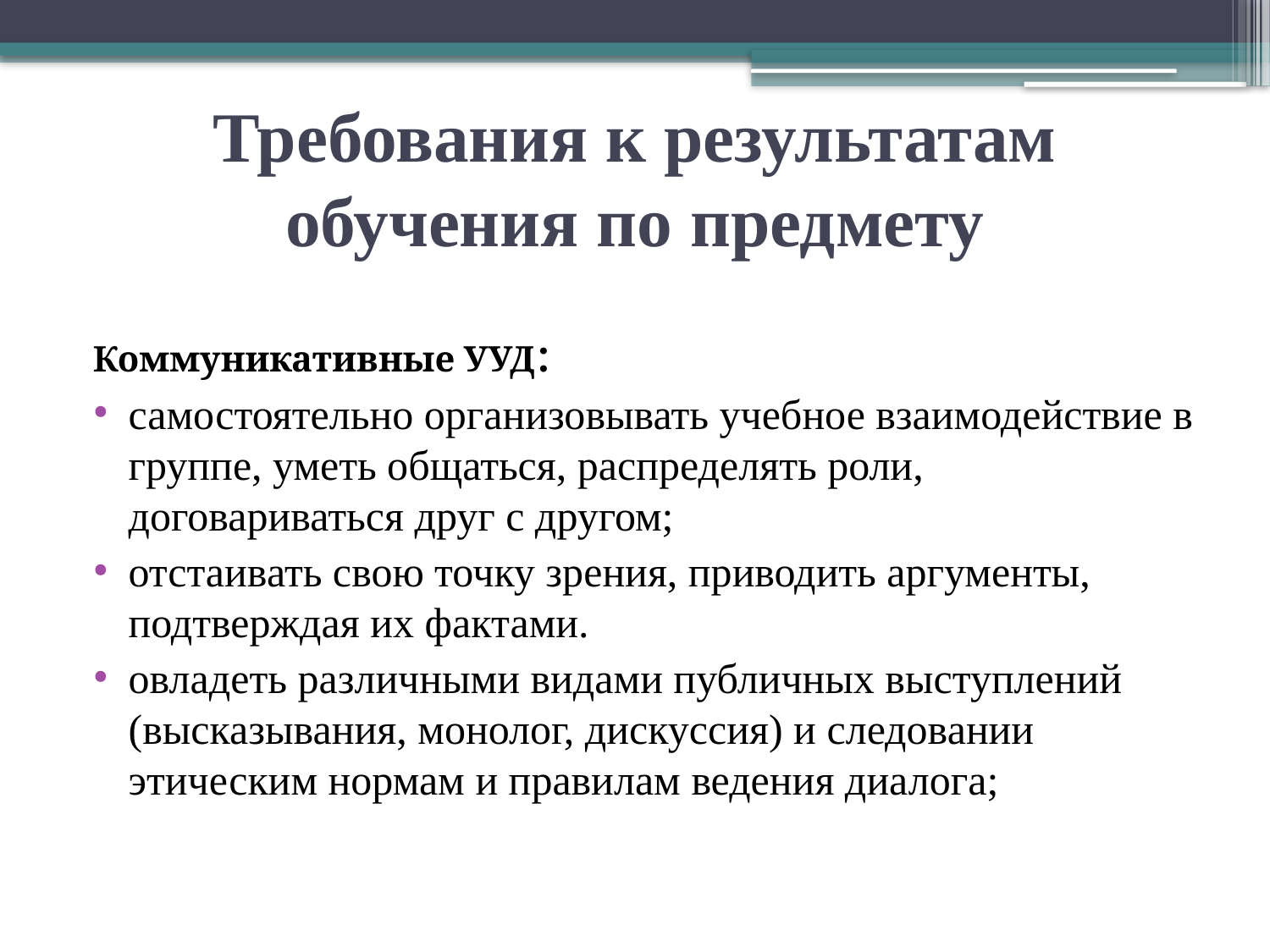

# Требования к результатам обучения по предмету
Коммуникативные УУД:
самостоятельно организовывать учебное взаимодействие в группе, уметь общаться, распределять роли, договариваться друг с другом;
отстаивать свою точку зрения, приводить аргументы, подтверждая их фактами.
овладеть различными видами публичных выступлений (высказывания, монолог, дискуссия) и следовании этическим нормам и правилам ведения диалога;